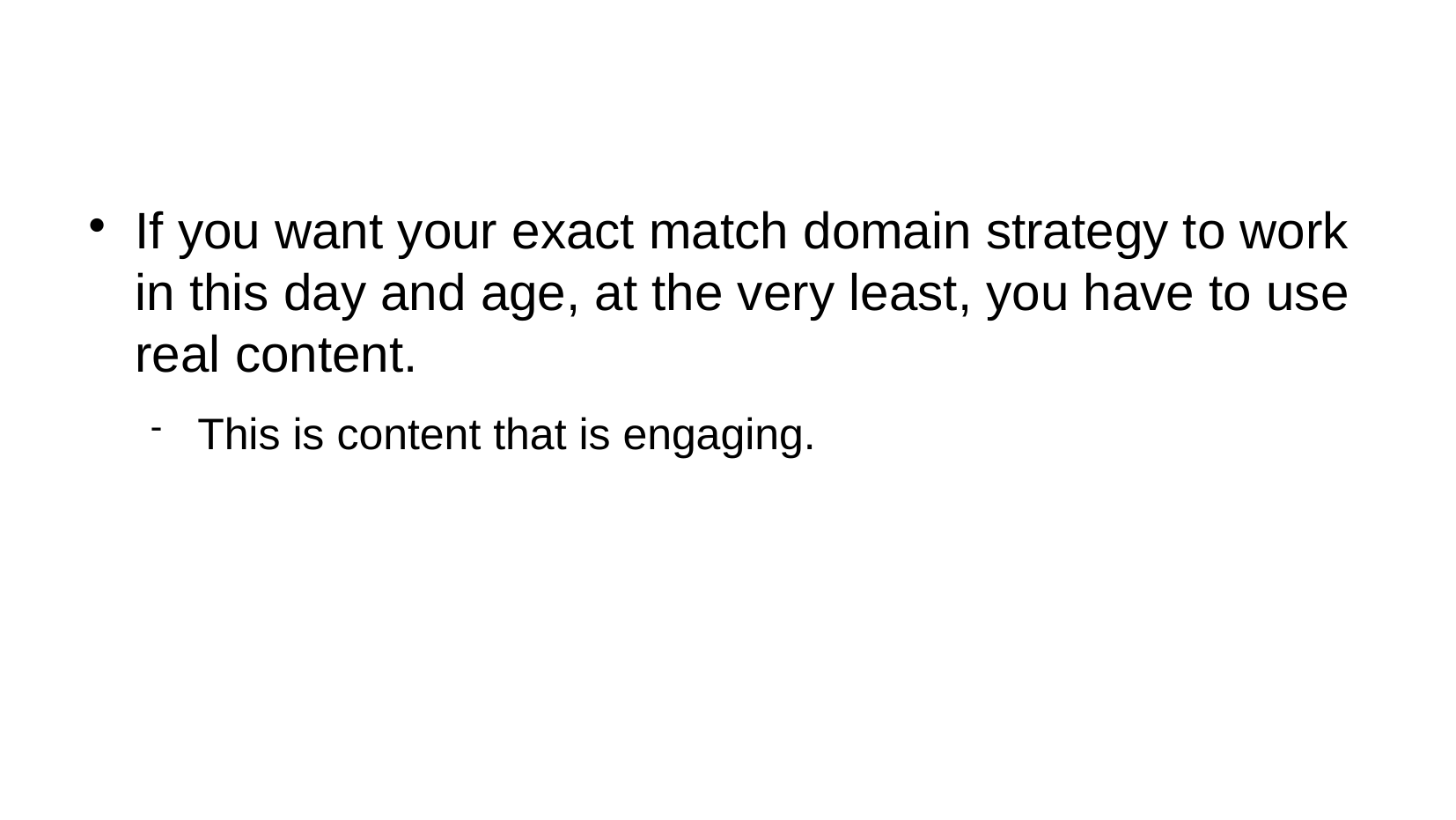

If you want your exact match domain strategy to work in this day and age, at the very least, you have to use real content.
This is content that is engaging.